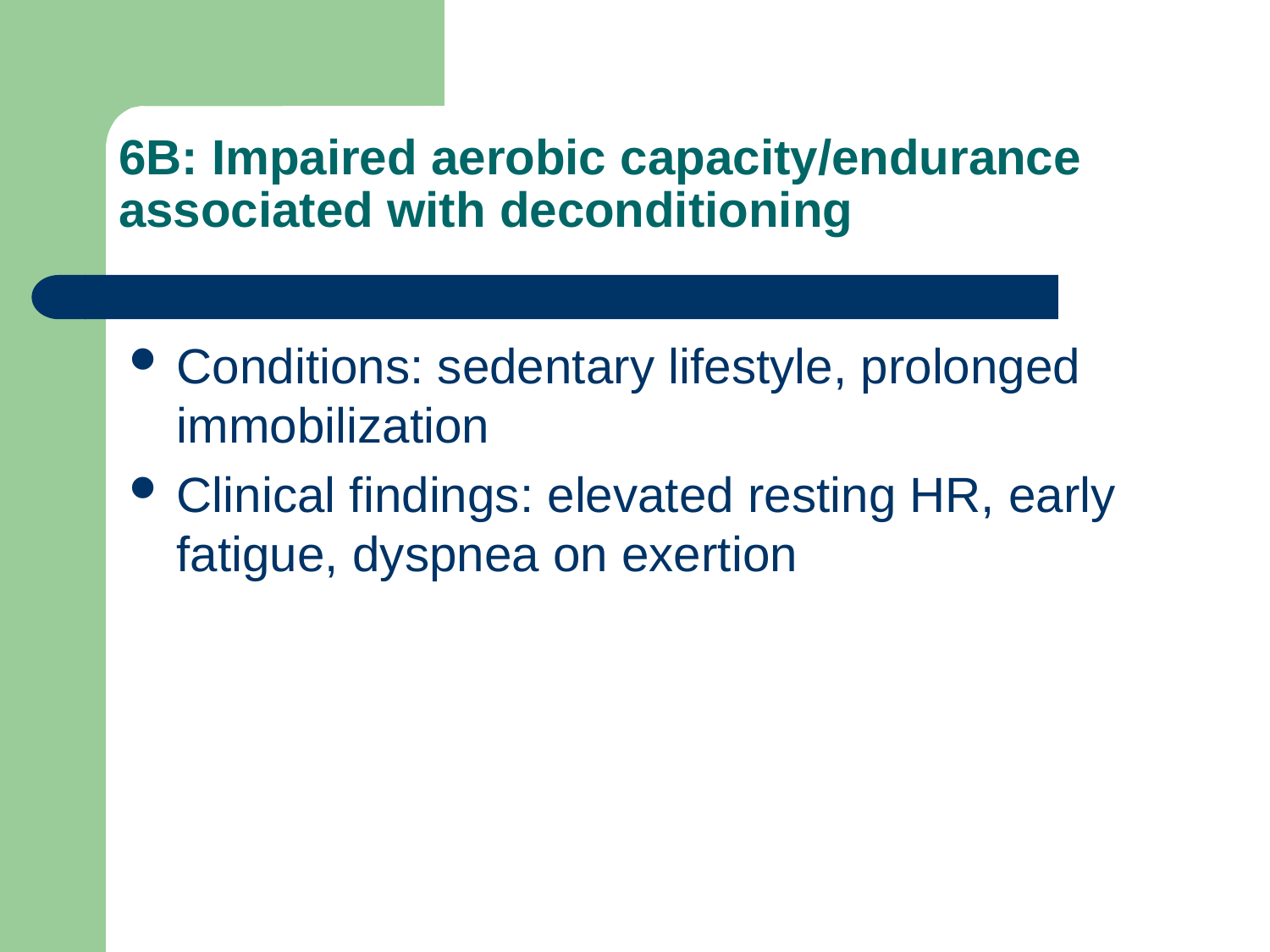

6B: Impaired aerobic capacity/endurance associated with deconditioning
Conditions: sedentary lifestyle, prolonged immobilization
Clinical findings: elevated resting HR, early fatigue, dyspnea on exertion